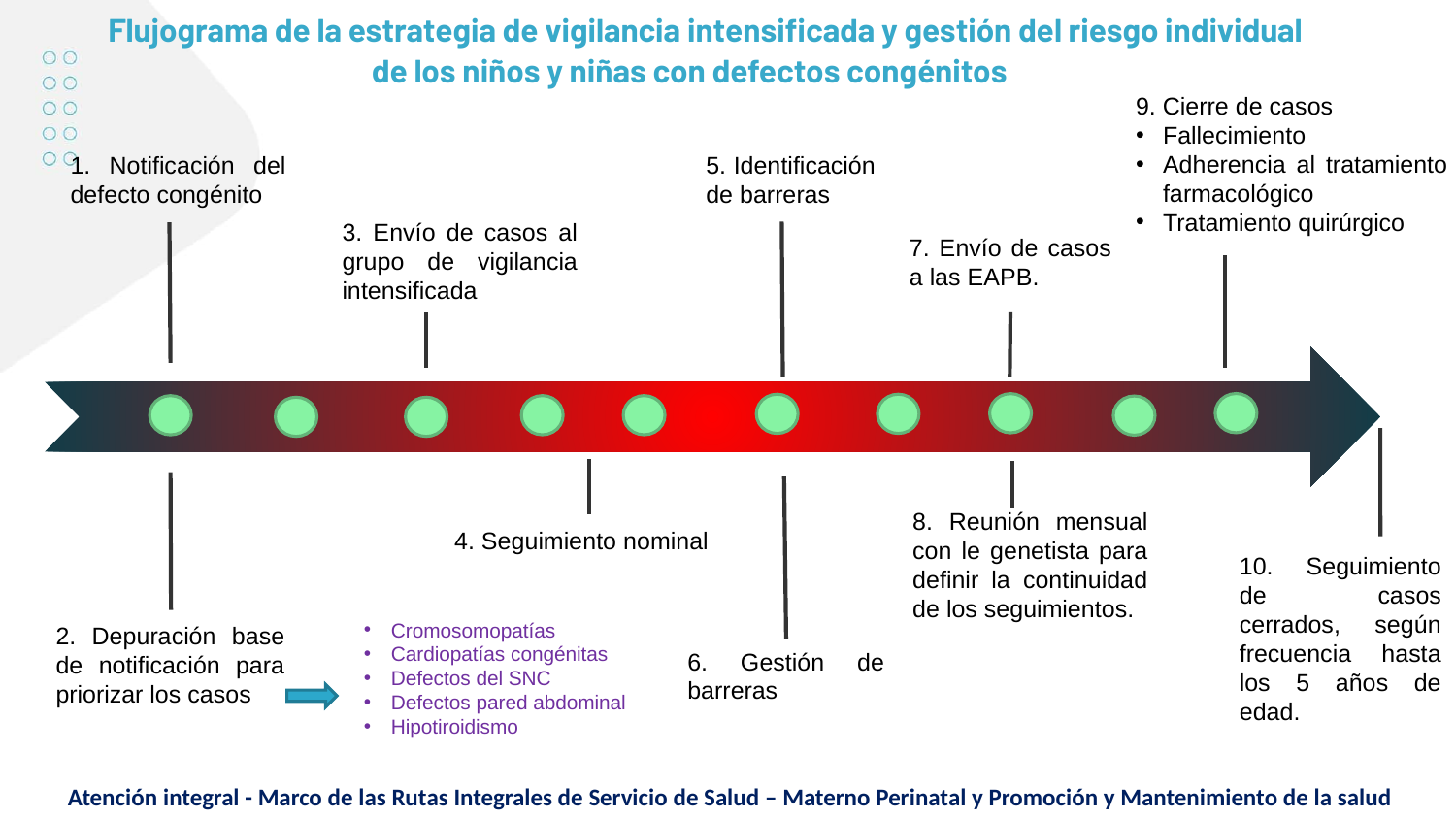

Flujograma de la estrategia de vigilancia intensificada y gestión del riesgo individual de los niños y niñas con defectos congénitos
9. Cierre de casos
Fallecimiento
Adherencia al tratamiento farmacológico
Tratamiento quirúrgico

1. Notificación del defecto congénito
5. Identificación de barreras
3. Envío de casos al grupo de vigilancia intensificada
7. Envío de casos a las EAPB.

8. Reunión mensual con le genetista para definir la continuidad de los seguimientos.
4. Seguimiento nominal
10. Seguimiento de casos cerrados, según frecuencia hasta los 5 años de edad.
Cromosomopatías
Cardiopatías congénitas
Defectos del SNC
Defectos pared abdominal
Hipotiroidismo
2. Depuración base de notificación para priorizar los casos
6. Gestión de barreras

Atención integral - Marco de las Rutas Integrales de Servicio de Salud – Materno Perinatal y Promoción y Mantenimiento de la salud